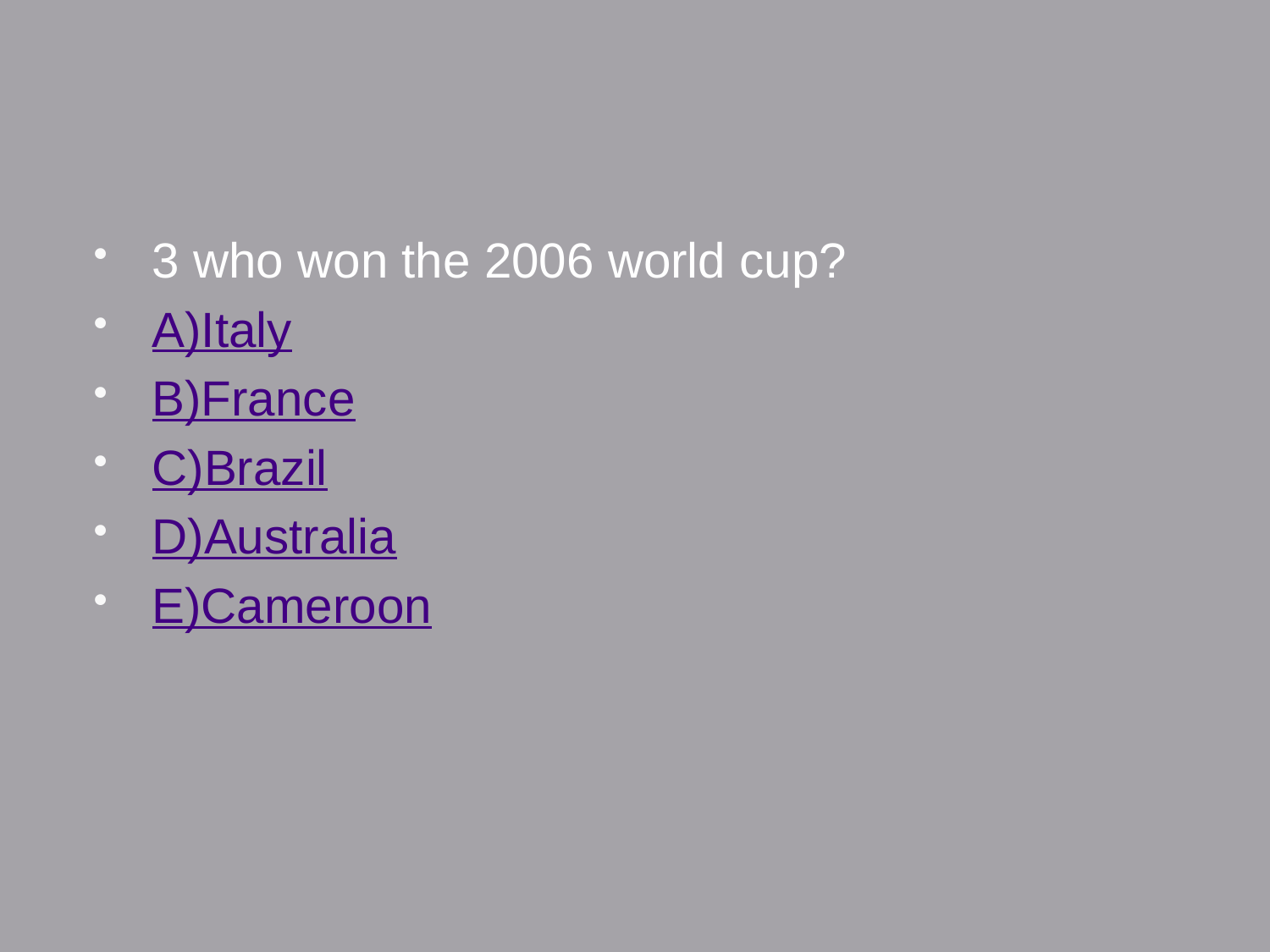

3 who won the 2006 world cup?
A)Italy
B)France
C)Brazil
D)Australia
E)Cameroon